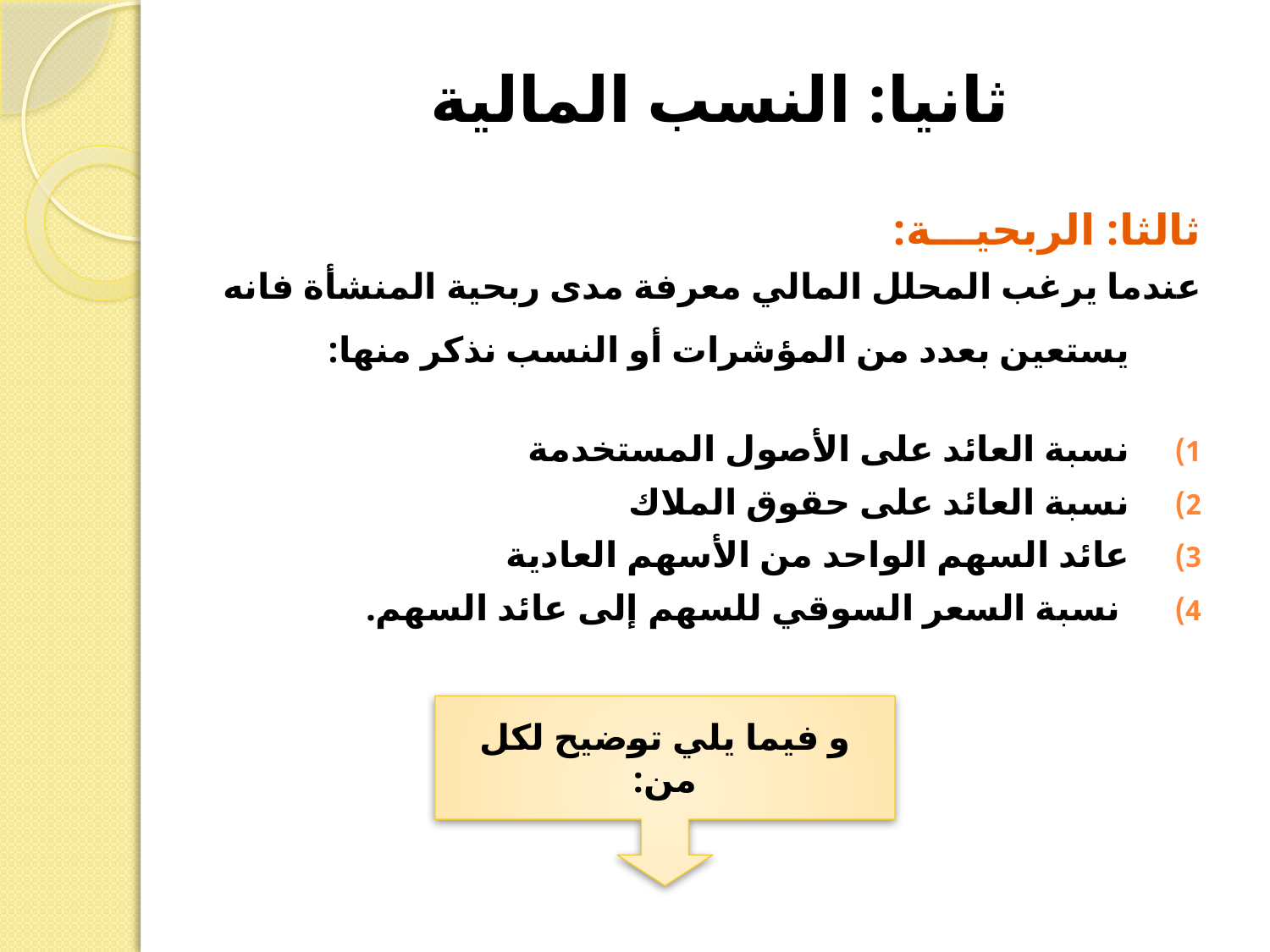

# ثانيا: النسب المالية
ثالثا: الربحيـــة:
عندما يرغب المحلل المالي معرفة مدى ربحية المنشأة فانه يستعين بعدد من المؤشرات أو النسب نذكر منها:
نسبة العائد على الأصول المستخدمة
نسبة العائد على حقوق الملاك
عائد السهم الواحد من الأسهم العادية
 نسبة السعر السوقي للسهم إلى عائد السهم.
و فيما يلي توضيح لكل من: